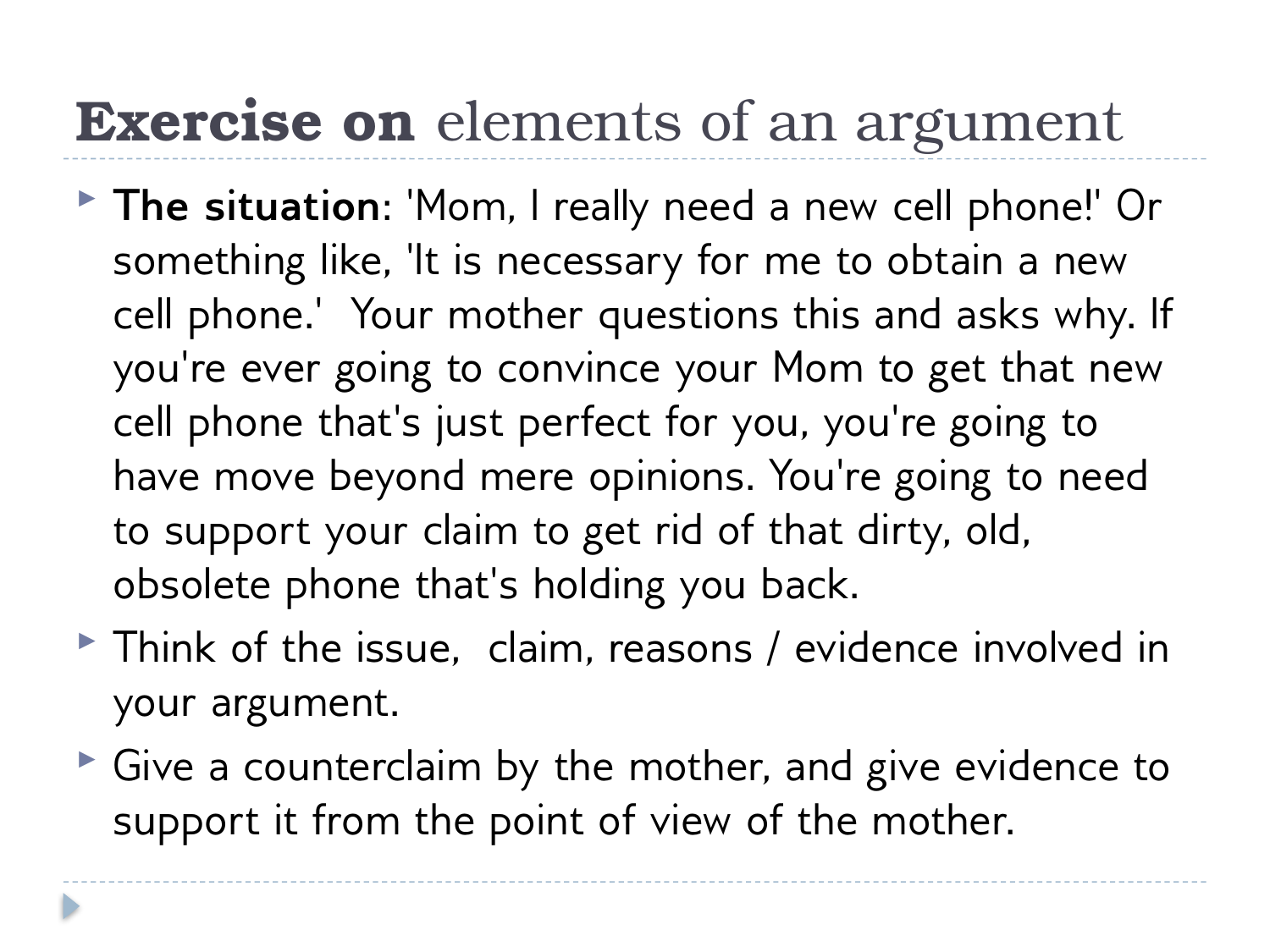

# Exercise on elements of an argument
The situation: 'Mom, I really need a new cell phone!' Or something like, 'It is necessary for me to obtain a new cell phone.'  Your mother questions this and asks why. If you're ever going to convince your Mom to get that new cell phone that's just perfect for you, you're going to have move beyond mere opinions. You're going to need to support your claim to get rid of that dirty, old, obsolete phone that's holding you back.
Think of the issue,  claim, reasons / evidence involved in your argument.
Give a counterclaim by the mother, and give evidence to support it from the point of view of the mother.